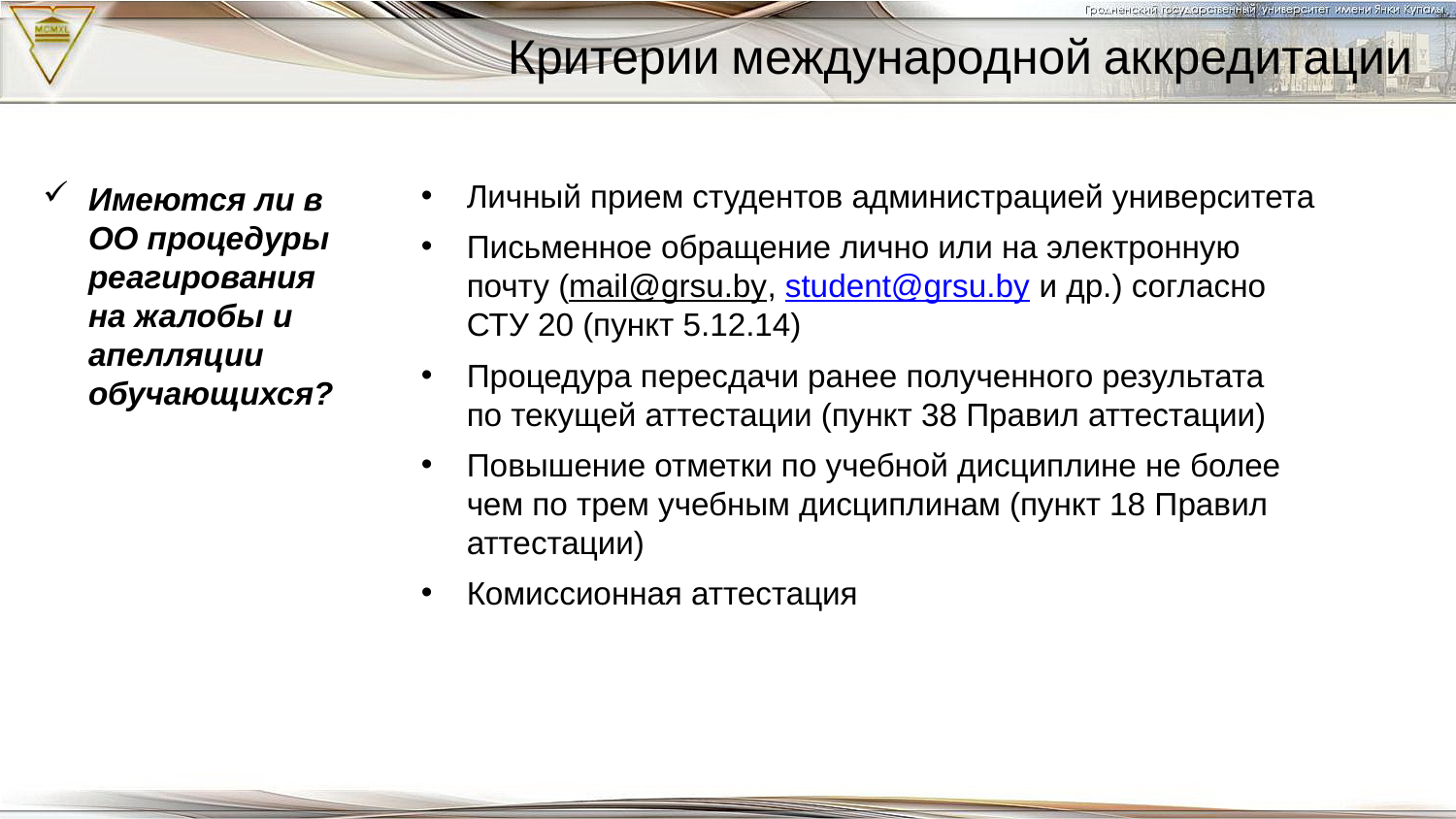

Критерии международной аккредитации
Личный прием студентов администрацией университета
Письменное обращение лично или на электронную почту (mail@grsu.by, student@grsu.by и др.) согласно СТУ 20 (пункт 5.12.14)
Процедура пересдачи ранее полученного результата
по текущей аттестации (пункт 38 Правил аттестации)
Повышение отметки по учебной дисциплине не более чем по трем учебным дисциплинам (пункт 18 Правил аттестации)
Комиссионная аттестация
Имеются ли в ОО процедуры реагирования на жалобы и апелляции обучающихся?